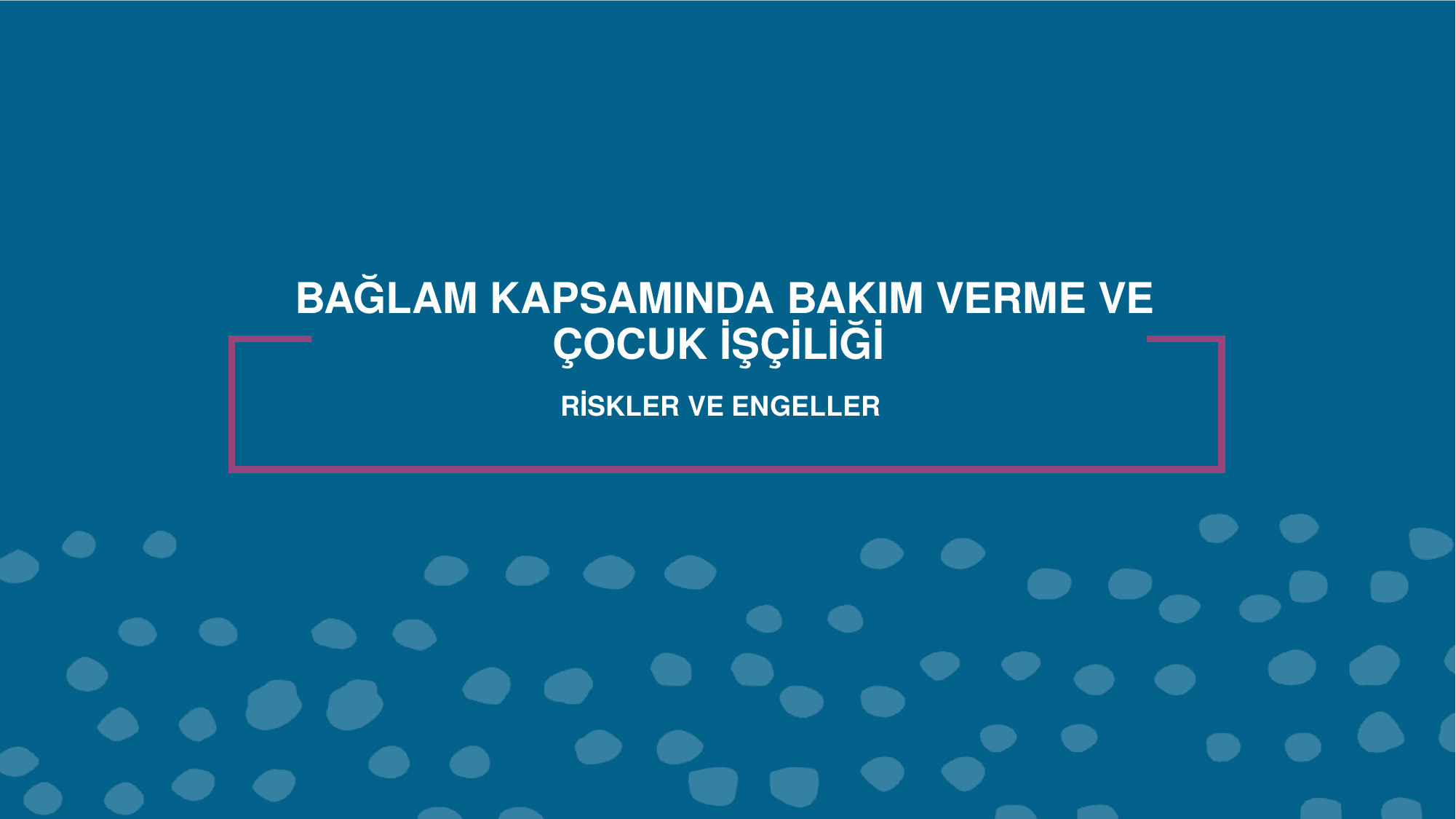

# BAĞLAM KAPSAMINDA BAKIM VERME VE ÇOCUK İŞÇİLİĞİ
RİSKLER VE ENGELLER